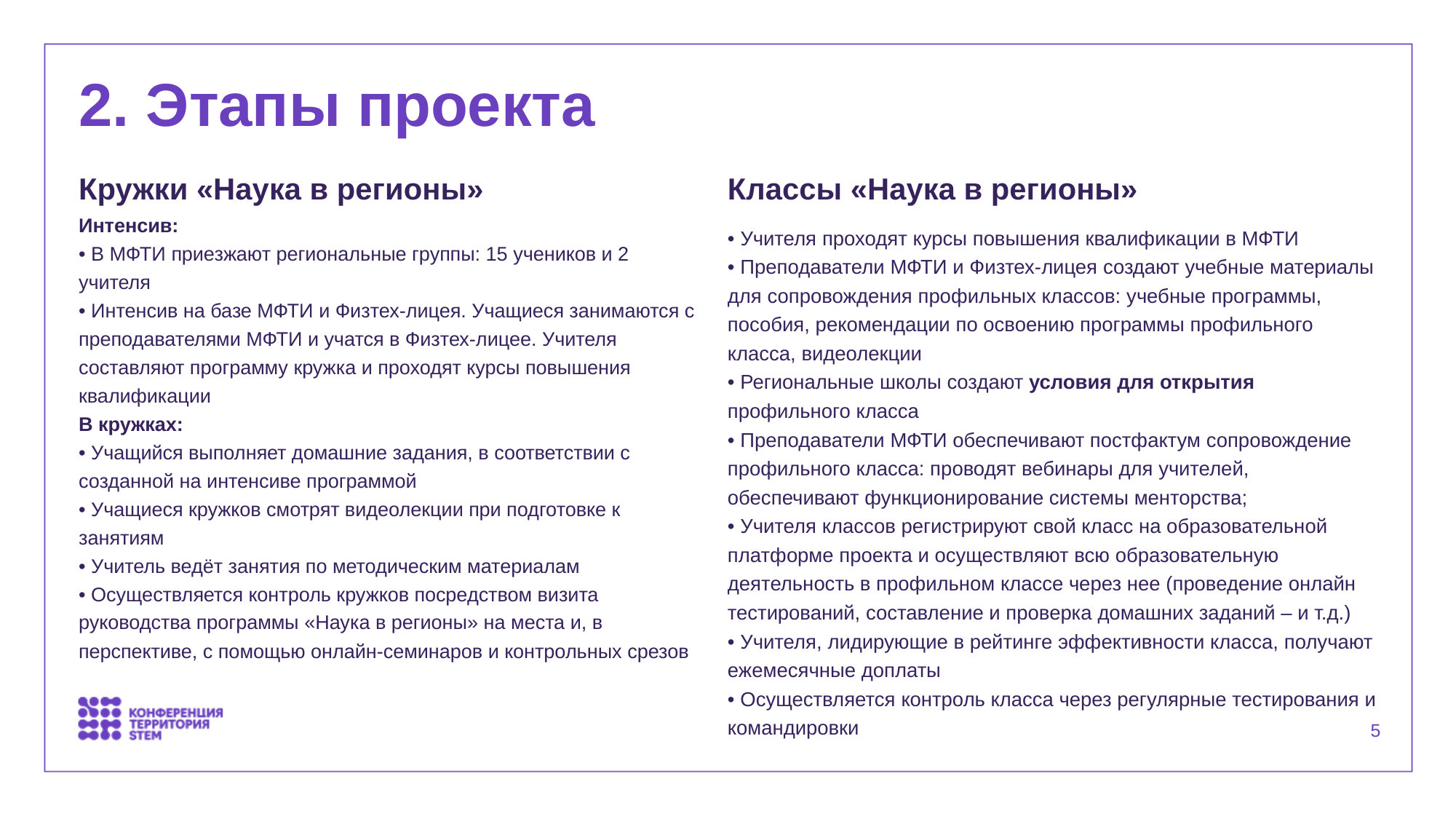

# 2. Этапы проекта
Кружки «Наука в регионы»
Классы «Наука в регионы»
Интенсив:
• В МФТИ приезжают региональные группы: 15 учеников и 2 учителя
• Интенсив на базе МФТИ и Физтех-лицея. Учащиеся занимаются с преподавателями МФТИ и учатся в Физтех-лицее. Учителя составляют программу кружка и проходят курсы повышения квалификации
В кружках:
• Учащийся выполняет домашние задания, в соответствии с созданной на интенсиве программой
• Учащиеся кружков смотрят видеолекции при подготовке к занятиям
• Учитель ведёт занятия по методическим материалам
• Осуществляется контроль кружков посредством визита руководства программы «Наука в регионы» на места и, в перспективе, с помощью онлайн-семинаров и контрольных срезов
• Учителя проходят курсы повышения квалификации в МФТИ
• Преподаватели МФТИ и Физтех-лицея создают учебные материалы для сопровождения профильных классов: учебные программы, пособия, рекомендации по освоению программы профильного класса, видеолекции
• Региональные школы создают условия для открытия профильного класса
• Преподаватели МФТИ обеспечивают постфактум сопровождение профильного класса: проводят вебинары для учителей, обеспечивают функционирование системы менторства;
• Учителя классов регистрируют свой класс на образовательной платформе проекта и осуществляют всю образовательную деятельность в профильном классе через нее (проведение онлайн тестирований, составление и проверка домашних заданий – и т.д.)
• Учителя, лидирующие в рейтинге эффективности класса, получают ежемесячные доплаты
• Осуществляется контроль класса через регулярные тестирования и командировки
5